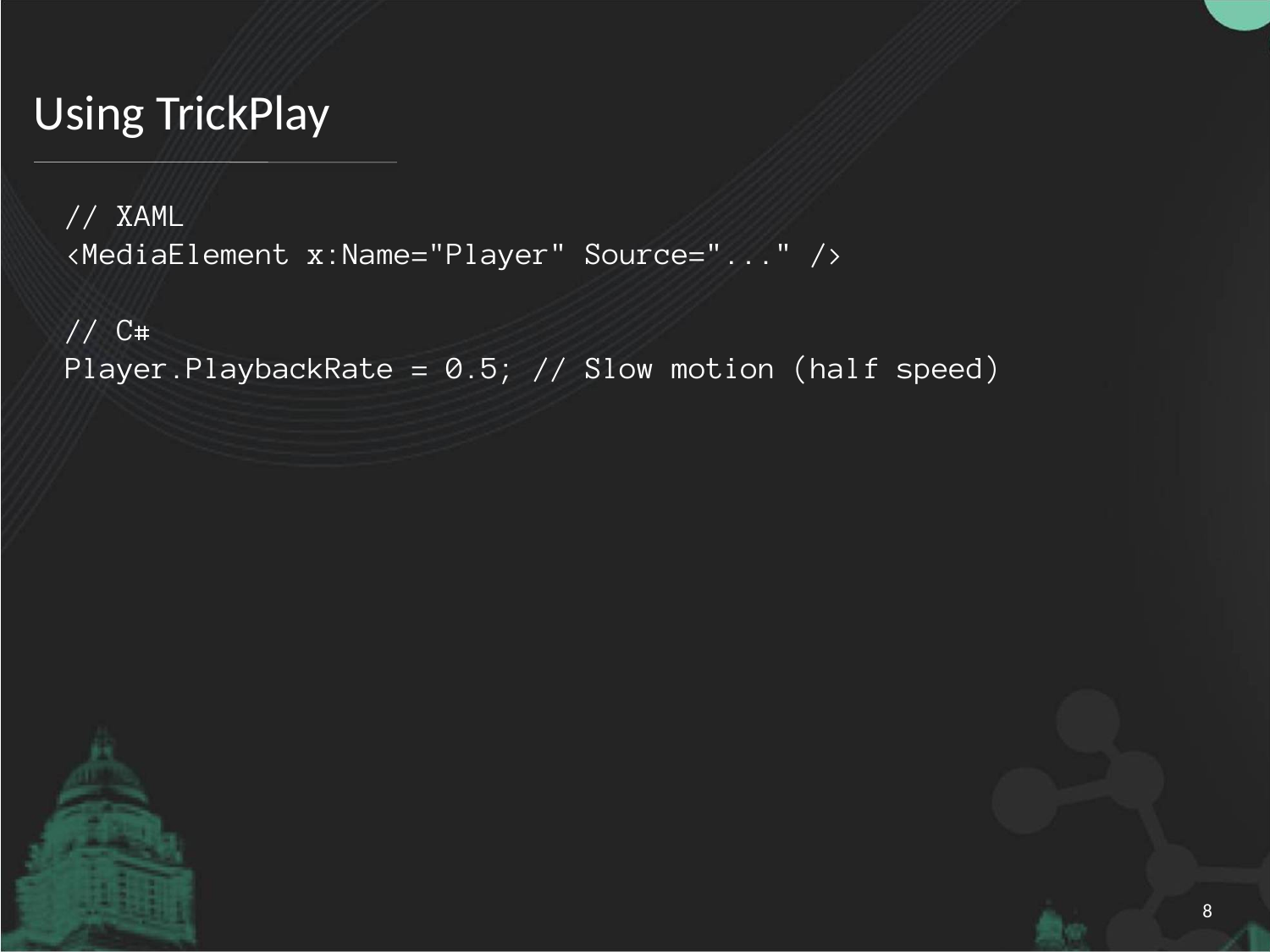

# Using TrickPlay
// XAML
<MediaElement x:Name="Player" Source="..." />

// C#
Player.PlaybackRate = 0.5; // Slow motion (half speed)
8